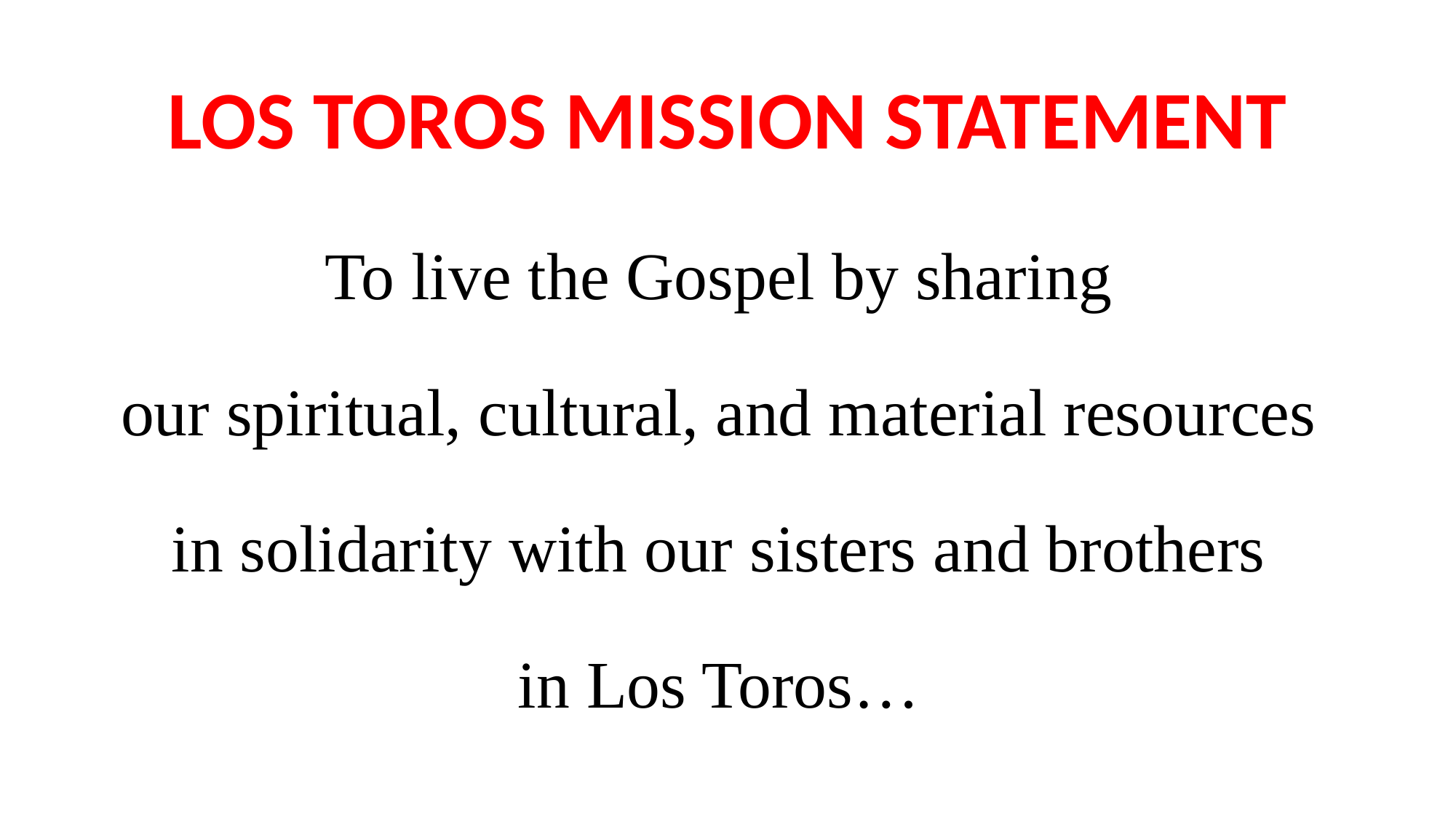

# LOS TOROS MISSION STATEMENT
To live the Gospel by sharing
our spiritual, cultural, and material resources
in solidarity with our sisters and brothers
in Los Toros…